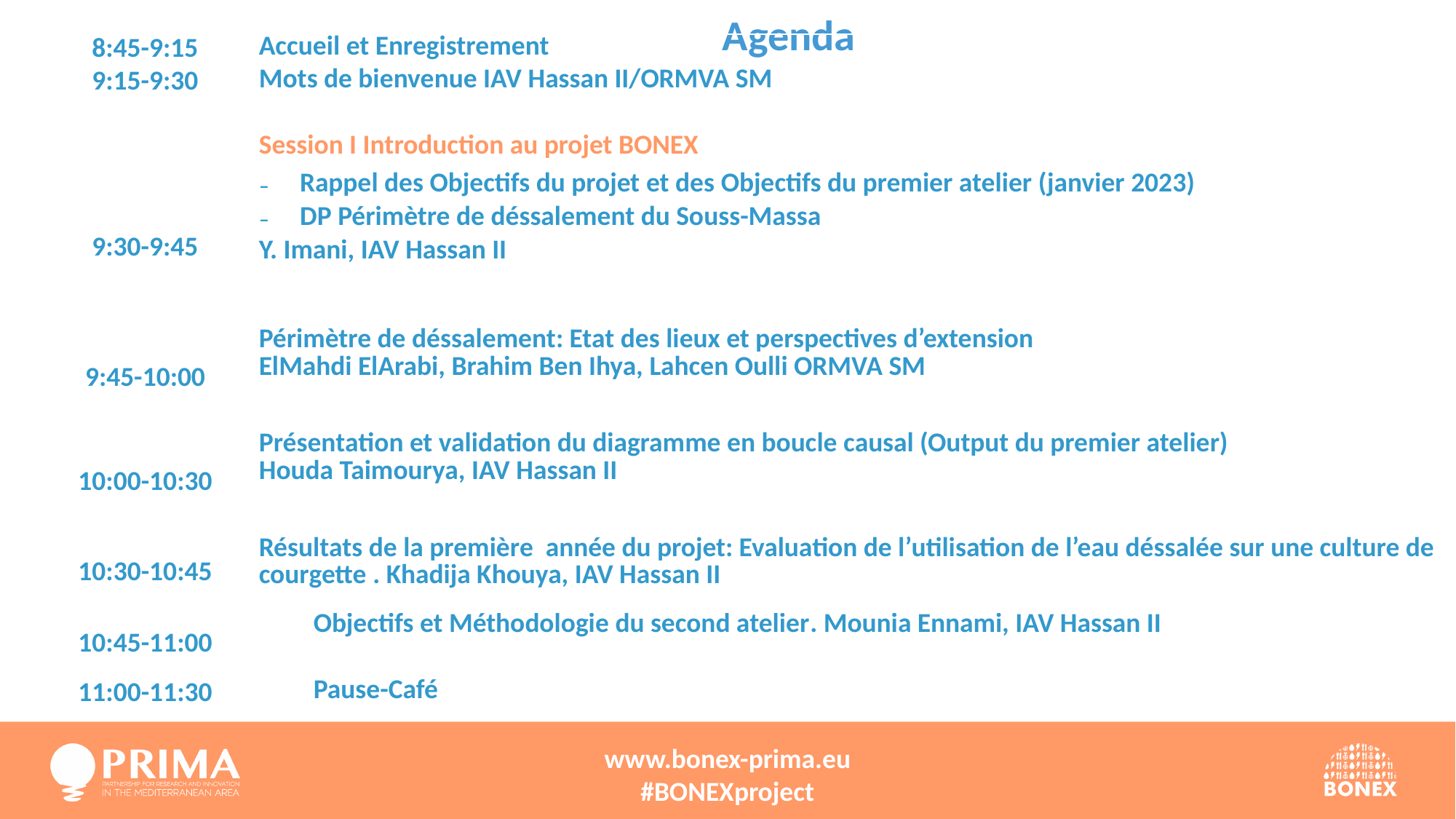

Agenda
| 8:45-9:15 | Accueil et Enregistrement |
| --- | --- |
| 9:15-9:30 | Mots de bienvenue IAV Hassan II/ORMVA SM |
|  | Session I Introduction au projet BONEX |
| 9:30-9:45 | Rappel des Objectifs du projet et des Objectifs du premier atelier (janvier 2023) DP Périmètre de déssalement du Souss-Massa Y. Imani, IAV Hassan II |
| 9:45-10:00 | Périmètre de déssalement: Etat des lieux et perspectives d’extension ElMahdi ElArabi, Brahim Ben Ihya, Lahcen Oulli ORMVA SM |
| 10:00-10:30 | Présentation et validation du diagramme en boucle causal (Output du premier atelier) Houda Taimourya, IAV Hassan II |
| 10:30-10:45 | Résultats de la première année du projet: Evaluation de l’utilisation de l’eau déssalée sur une culture de courgette . Khadija Khouya, IAV Hassan II |
| 10:45-11:00 | Objectifs et Méthodologie du second atelier. Mounia Ennami, IAV Hassan II |
| 11:00-11:30 | Pause-Café |